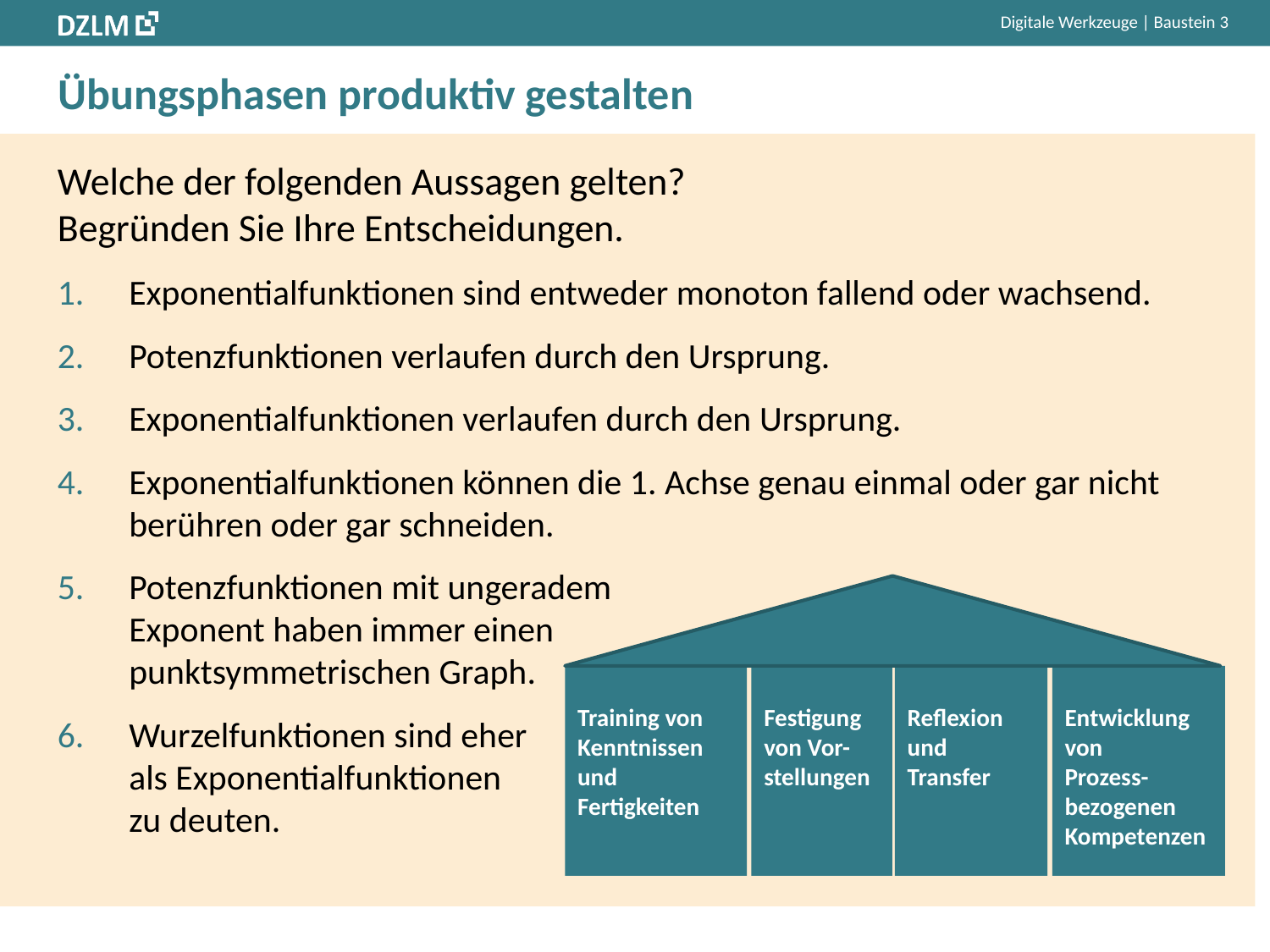

# Übungsphasen produktiv gestalten

Welche der folgenden Aussagen gelten?
Begründen Sie Ihre Entscheidungen.
Exponentialfunktionen sind entweder monoton fallend oder wachsend.
Potenzfunktionen verlaufen durch den Ursprung.
Exponentialfunktionen verlaufen durch den Ursprung.
Exponentialfunktionen können die 1. Achse genau einmal oder gar nicht berühren oder gar schneiden.
Potenzfunktionen mit ungeradem
Exponent haben immer einen
punktsymmetrischen Graph.
Wurzelfunktionen sind eher
als Exponentialfunktionen
zu deuten.

Training von Kenntnissen und Fertigkeiten

Festigung von Vor-stellungen

Reflexion und Transfer

Entwicklung von
Prozess-bezogenen Kompetenzen